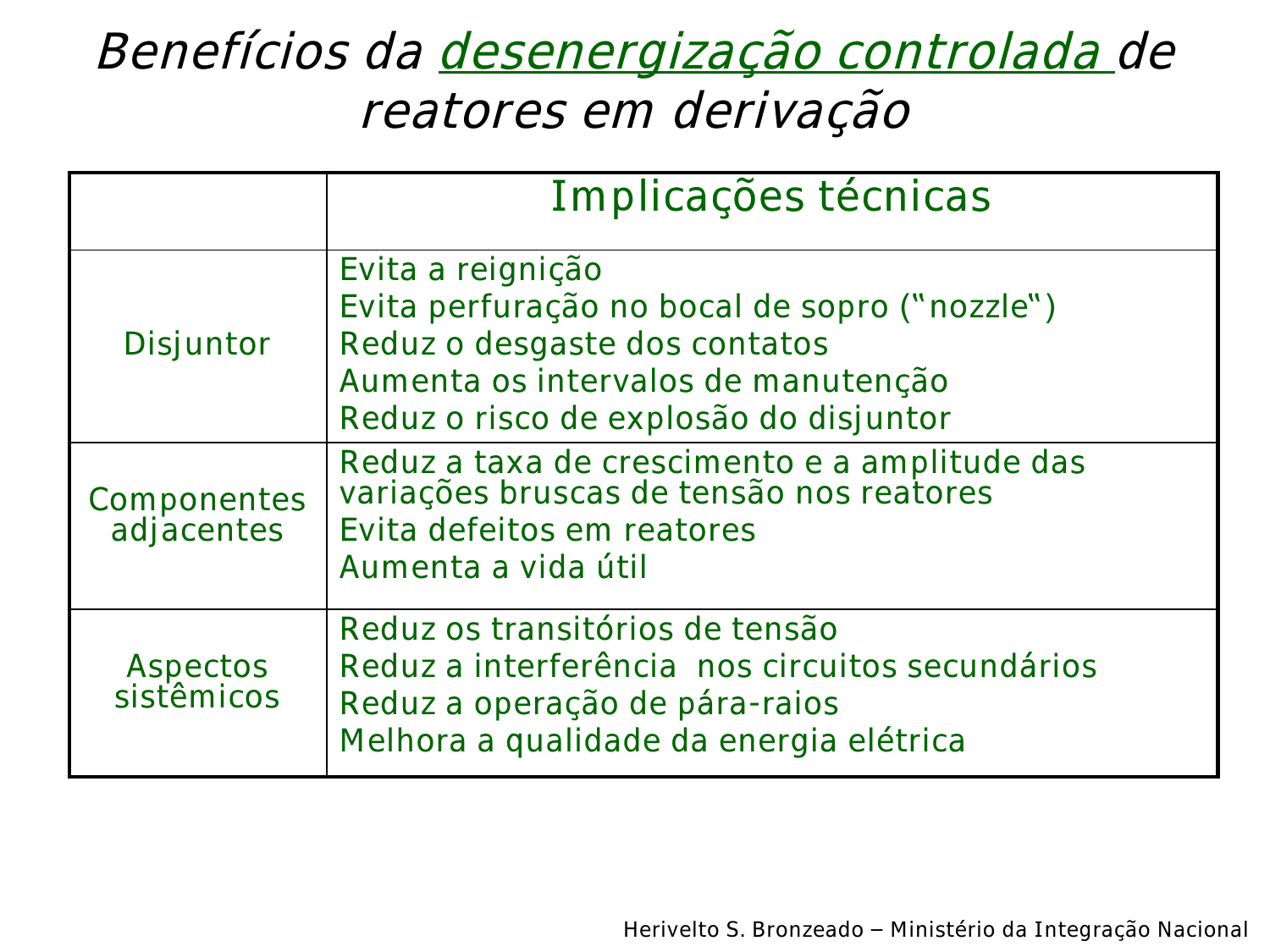

# Benefícios da desenergização controlada de reatores em derivação
|  | Implicações técnicas |
| --- | --- |
| Disjuntor | Evita a reignição Evita perfuração no bocal de sopro (“nozzle“) Reduz o desgaste dos contatos Aumenta os intervalos de manutenção Reduz o risco de explosão do disjuntor |
| Componentes adjacentes | Reduz a taxa de crescimento e a amplitude das variações bruscas de tensão nos reatores Evita defeitos em reatores Aumenta a vida útil |
| Aspectos sistêmicos | Reduz os transitórios de tensão Reduz a interferência nos circuitos secundários Reduz a operação de pára-raios Melhora a qualidade da energia elétrica |